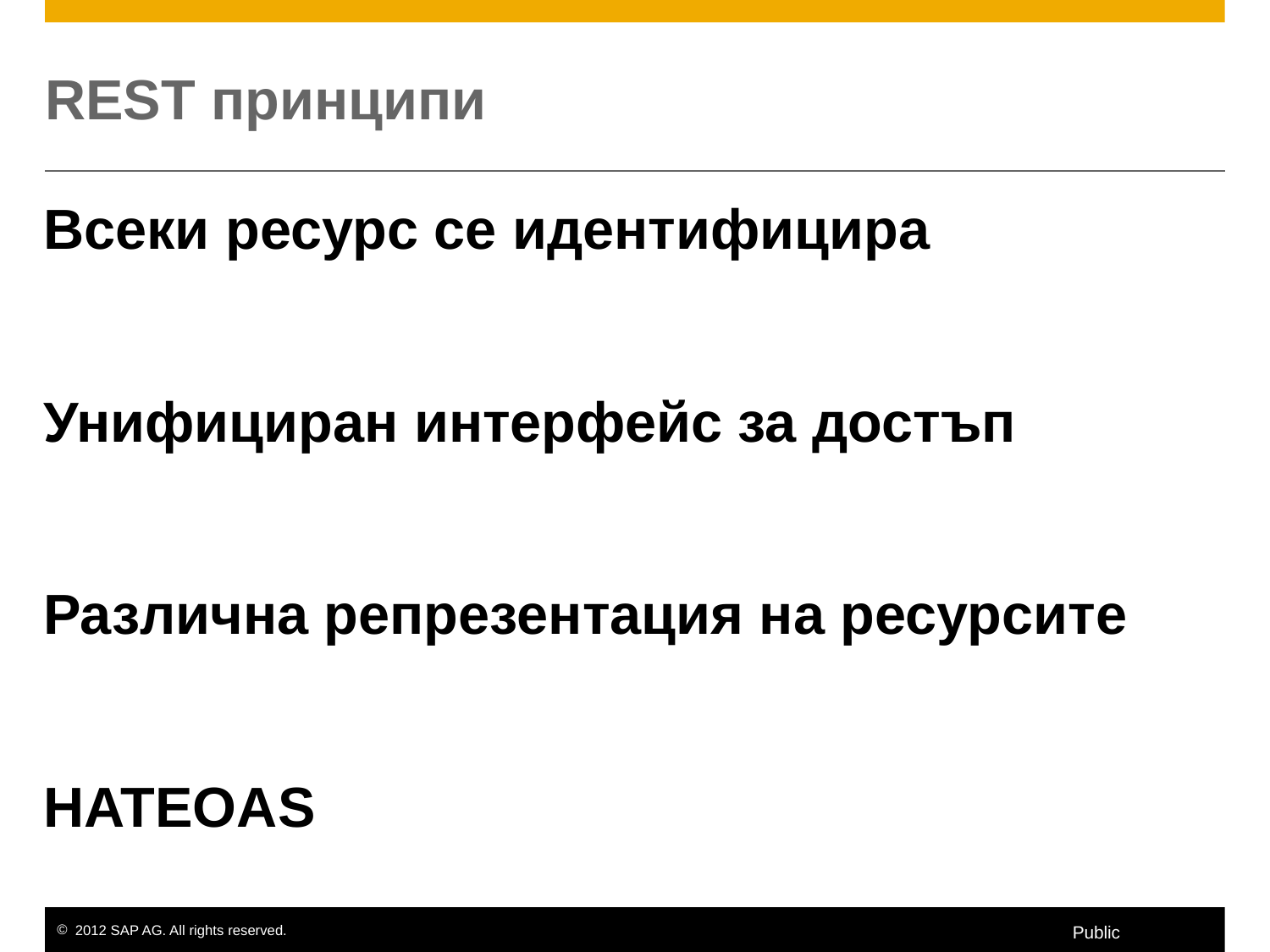

# REST принципи
Всеки ресурс се идентифицира

Унифициран интерфейс за достъп

Различна репрезентация на ресурсите

HATEOAS